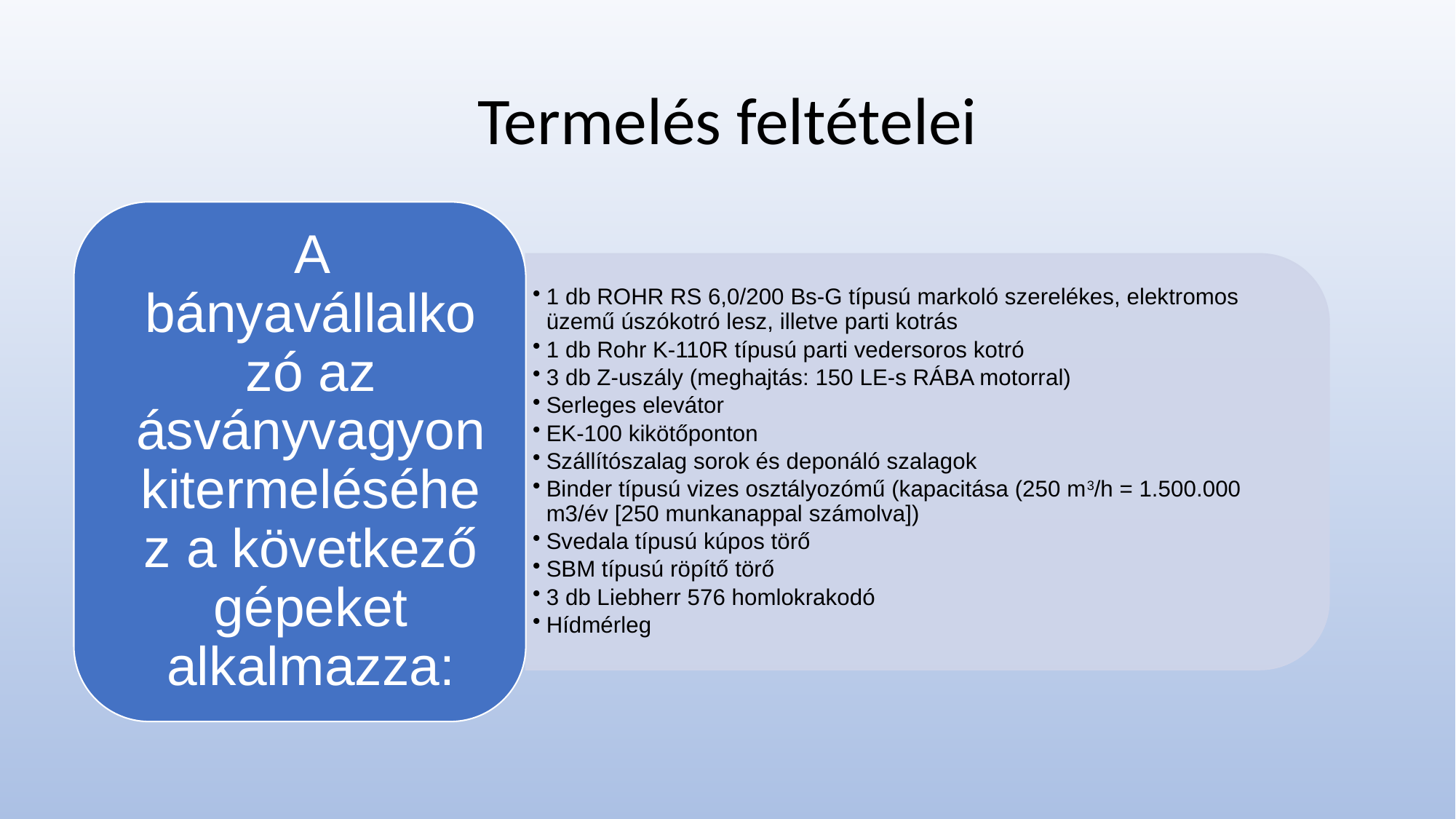

Termelés feltételei
1 db ROHR RS 6,0/200 Bs-G típusú markoló szerelékes, elektromos üzemű úszókotró lesz, illetve parti kotrás
1 db Rohr K-110R típusú parti vedersoros kotró
3 db Z-uszály (meghajtás: 150 LE-s RÁBA motorral)
Serleges elevátor
EK-100 kikötőponton
Szállítószalag sorok és deponáló szalagok
Binder típusú vizes osztályozómű (kapacitása (250 m3/h = 1.500.000 m3/év [250 munkanappal számolva])
Svedala típusú kúpos törő
SBM típusú röpítő törő
3 db Liebherr 576 homlokrakodó
Hídmérleg
A bányavállalkozó az ásványvagyon kitermeléséhez a következő gépeket alkalmazza: